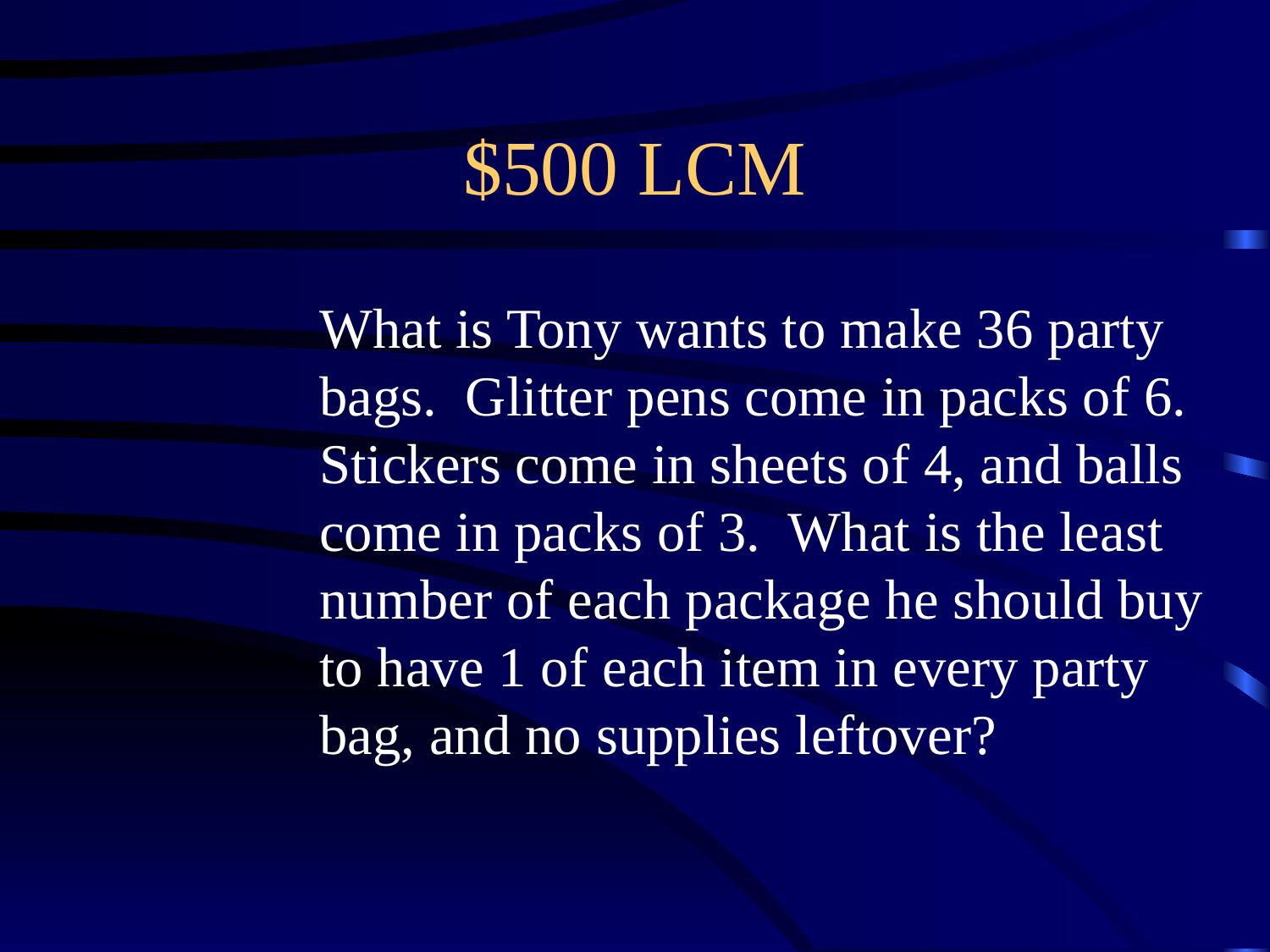

# $500 LCM
What is Tony wants to make 36 party bags.  Glitter pens come in packs of 6.  Stickers come in sheets of 4, and balls come in packs of 3.  What is the least number of each package he should buy to have 1 of each item in every party bag, and no supplies leftover?